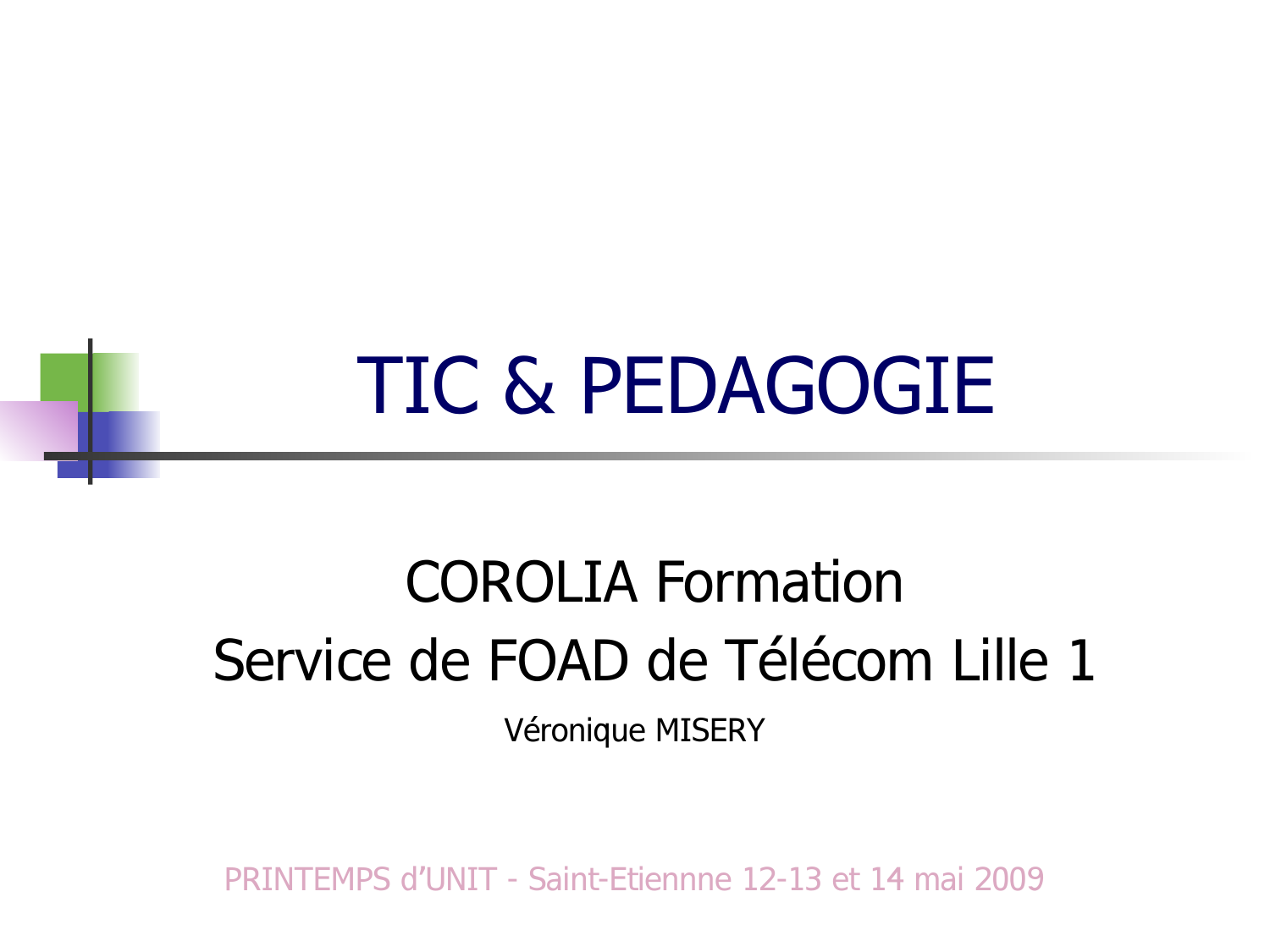

# TIC & PEDAGOGIE
COROLIA Formation
Service de FOAD de Télécom Lille 1
Véronique MISERY
PRINTEMPS d’UNIT - Saint-Etiennne 12-13 et 14 mai 2009